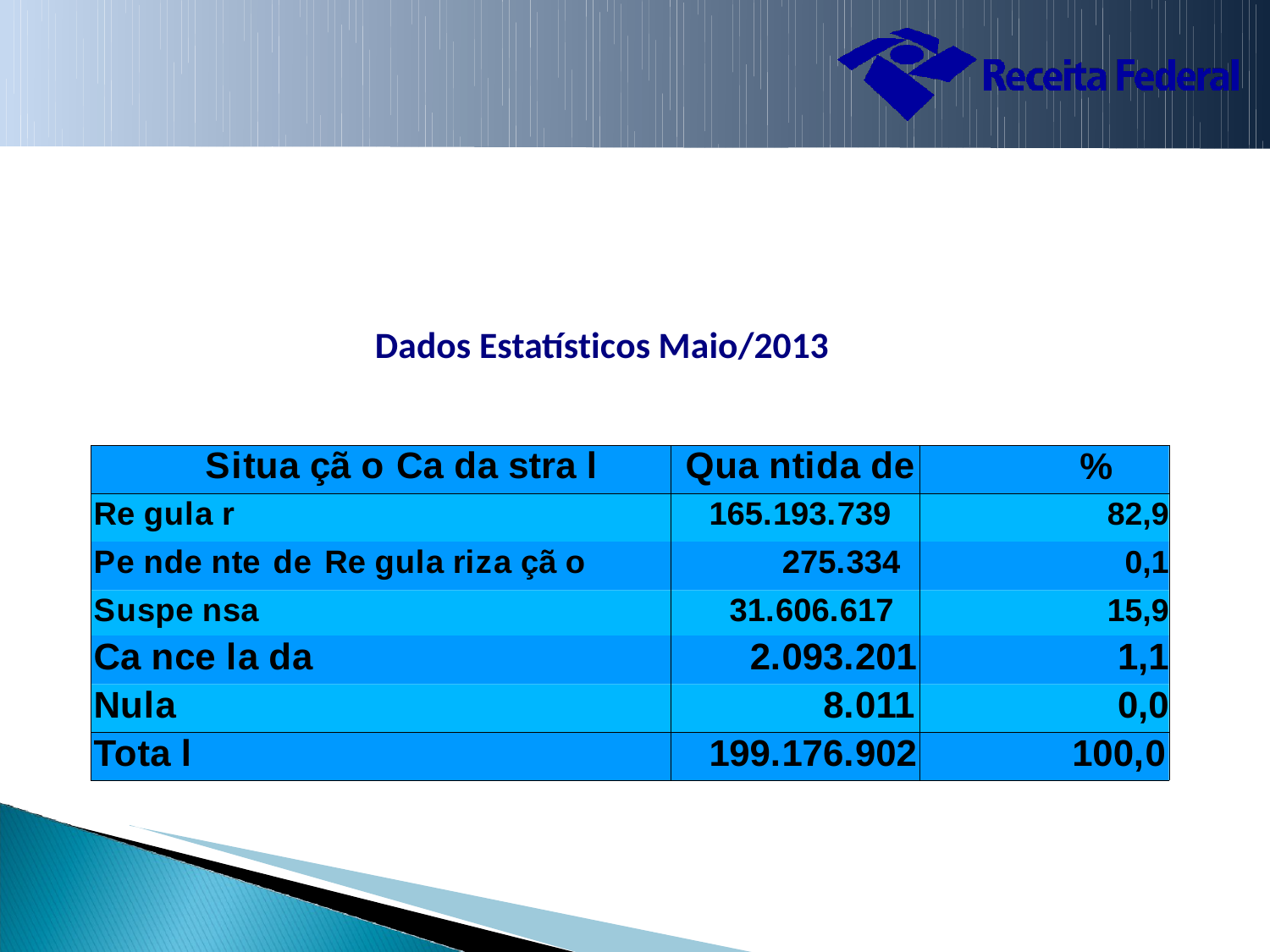

Dados Estatísticos Maio/2013

Situa çã o Ca da stra l

Qua ntida de

%

Re gula r
165.193.739
82,9

Pe nde nte de Re gula riza çã o
275.334
0,1

Suspe nsa
31.606.617
15,9

Ca nce la da
2.093.201
1,1

Nula
8.011
0,0

Tota l
199.176.902
100,0